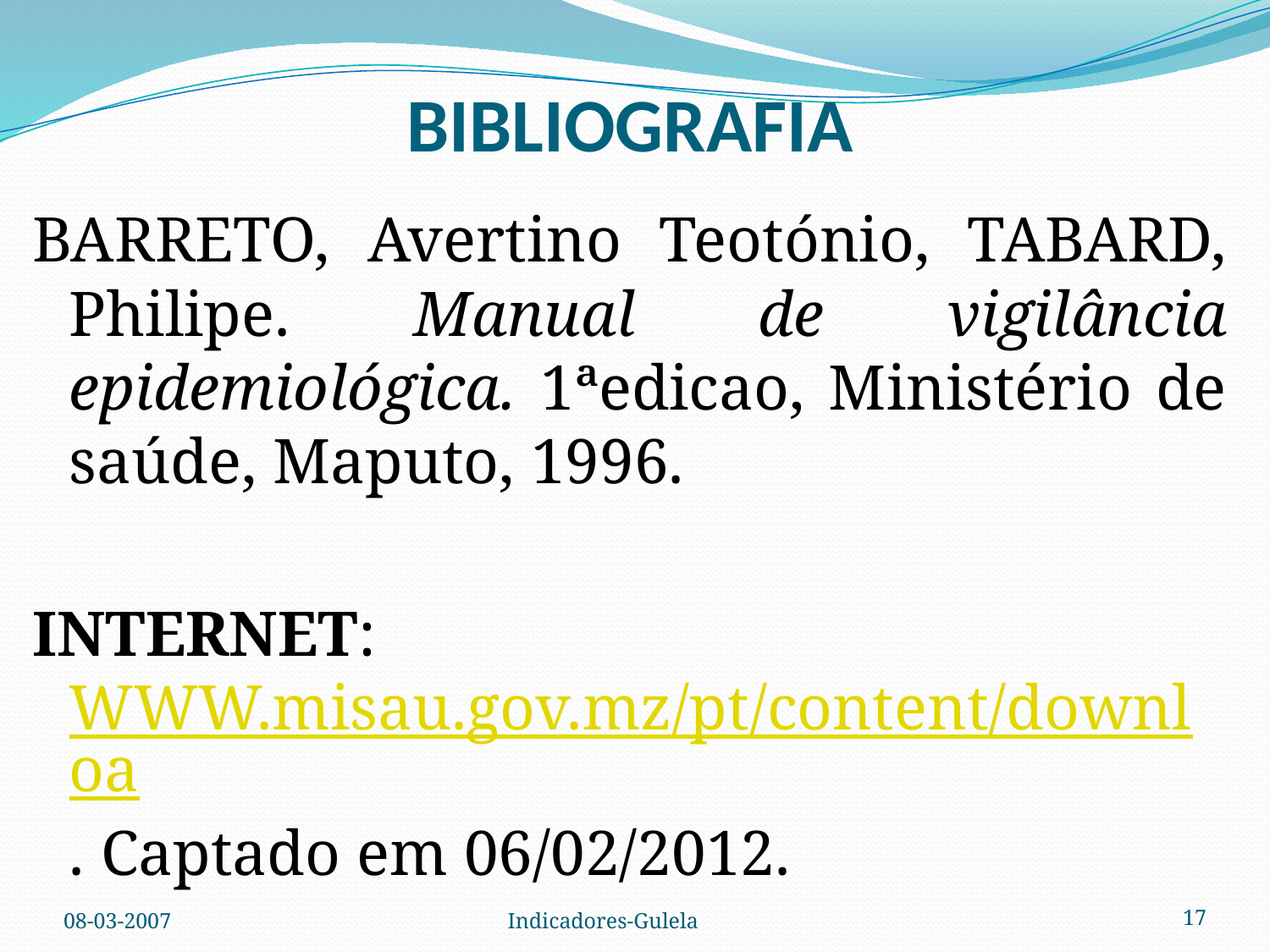

# BIBLIOGRAFIA

BARRETO, Avertino Teotónio, TABARD, Philipe. Manual de vigilância epidemiológica. 1ªedicao, Ministério de saúde, Maputo, 1996.

INTERNET: WWW.misau.gov.mz/pt/content/downloa. Captado em 06/02/2012.

08-03-2007
Indicadores-Gulela
17